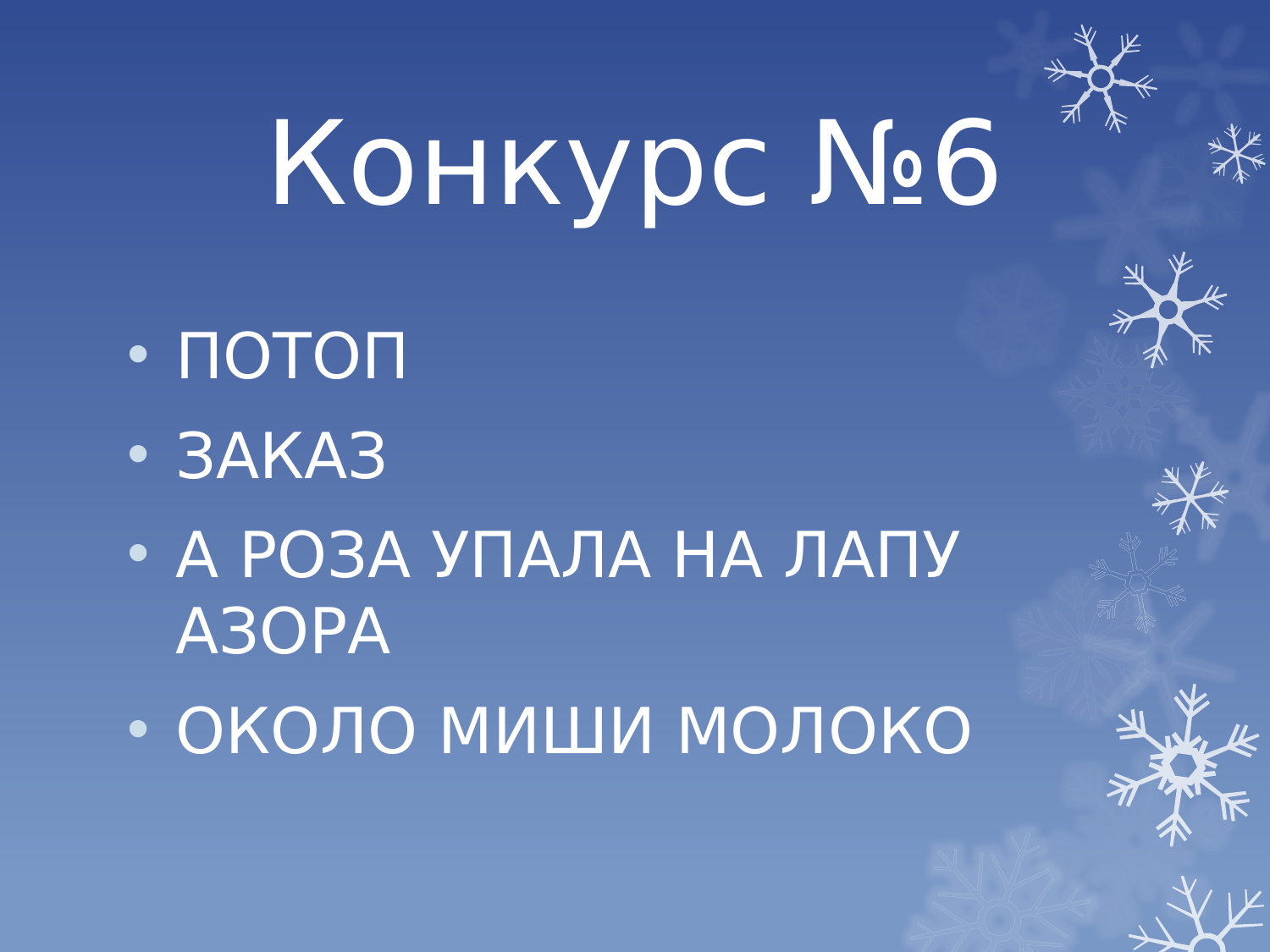

# Конкурс №6
ПОТОП
ЗАКАЗ
А РОЗА УПАЛА НА ЛАПУ АЗОРА
ОКОЛО МИШИ МОЛОКО